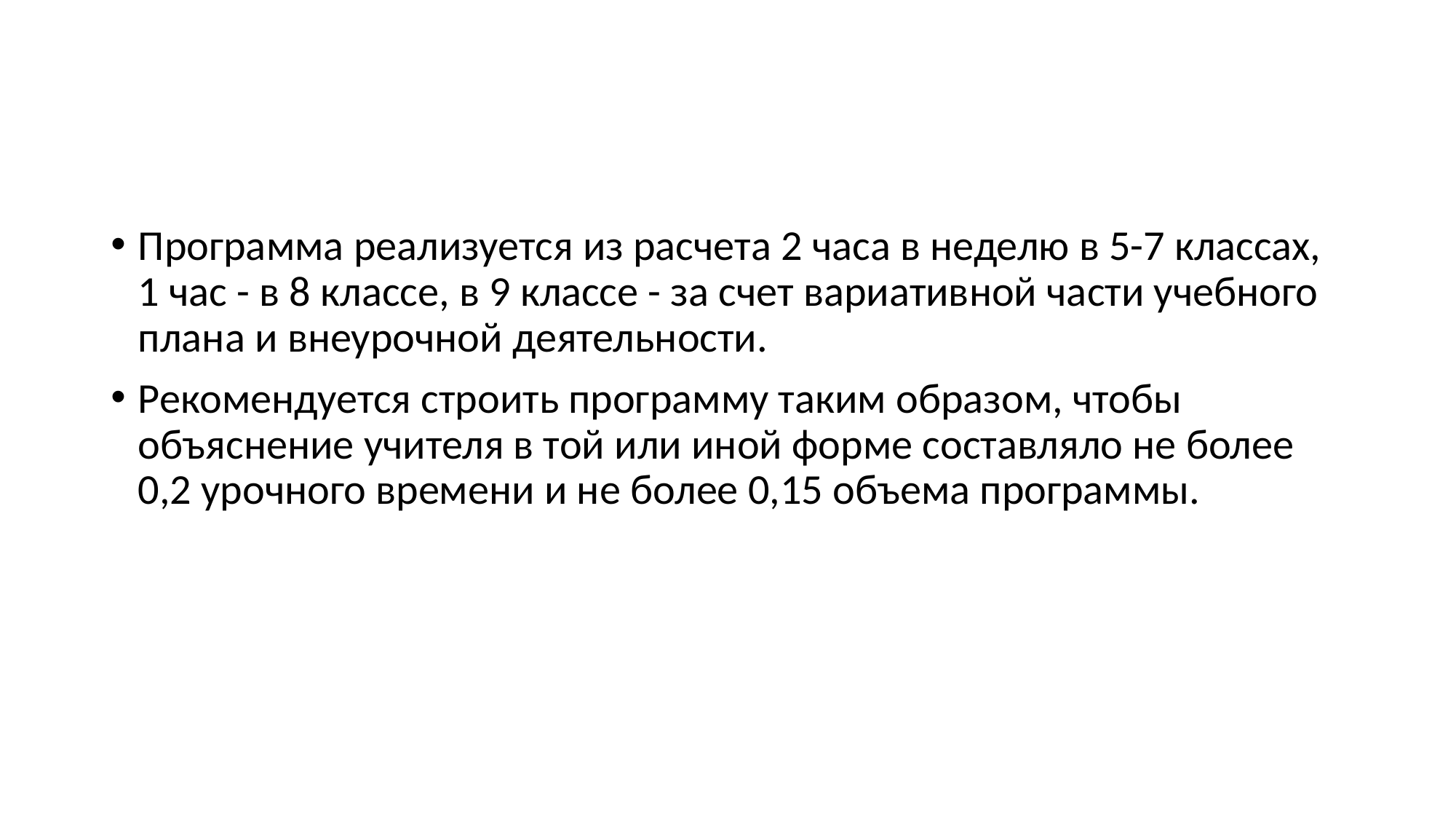

#
Программа реализуется из расчета 2 часа в неделю в 5-7 классах, 1 час - в 8 классе, в 9 классе - за счет вариативной части учебного плана и внеурочной деятельности.
Рекомендуется строить программу таким образом, чтобы объяснение учителя в той или иной форме составляло не более 0,2 урочного времени и не более 0,15 объема программы.